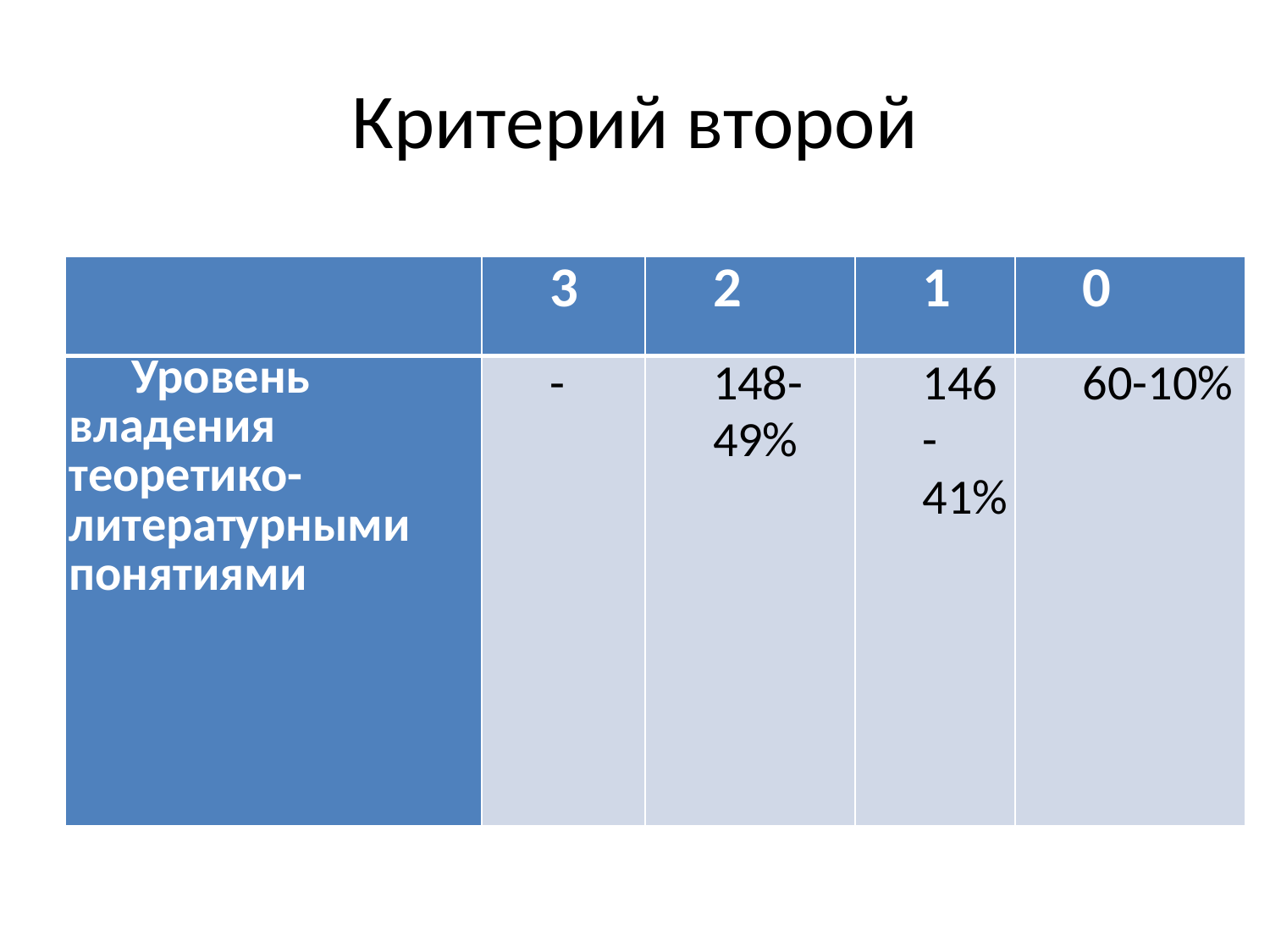

# Критерий второй
|  | 3 | 2 | 1 | 0 |
| --- | --- | --- | --- | --- |
| Уровень владения теоретико-литературными понятиями | - | 148- 49% | 146 -41% | 60-10% |